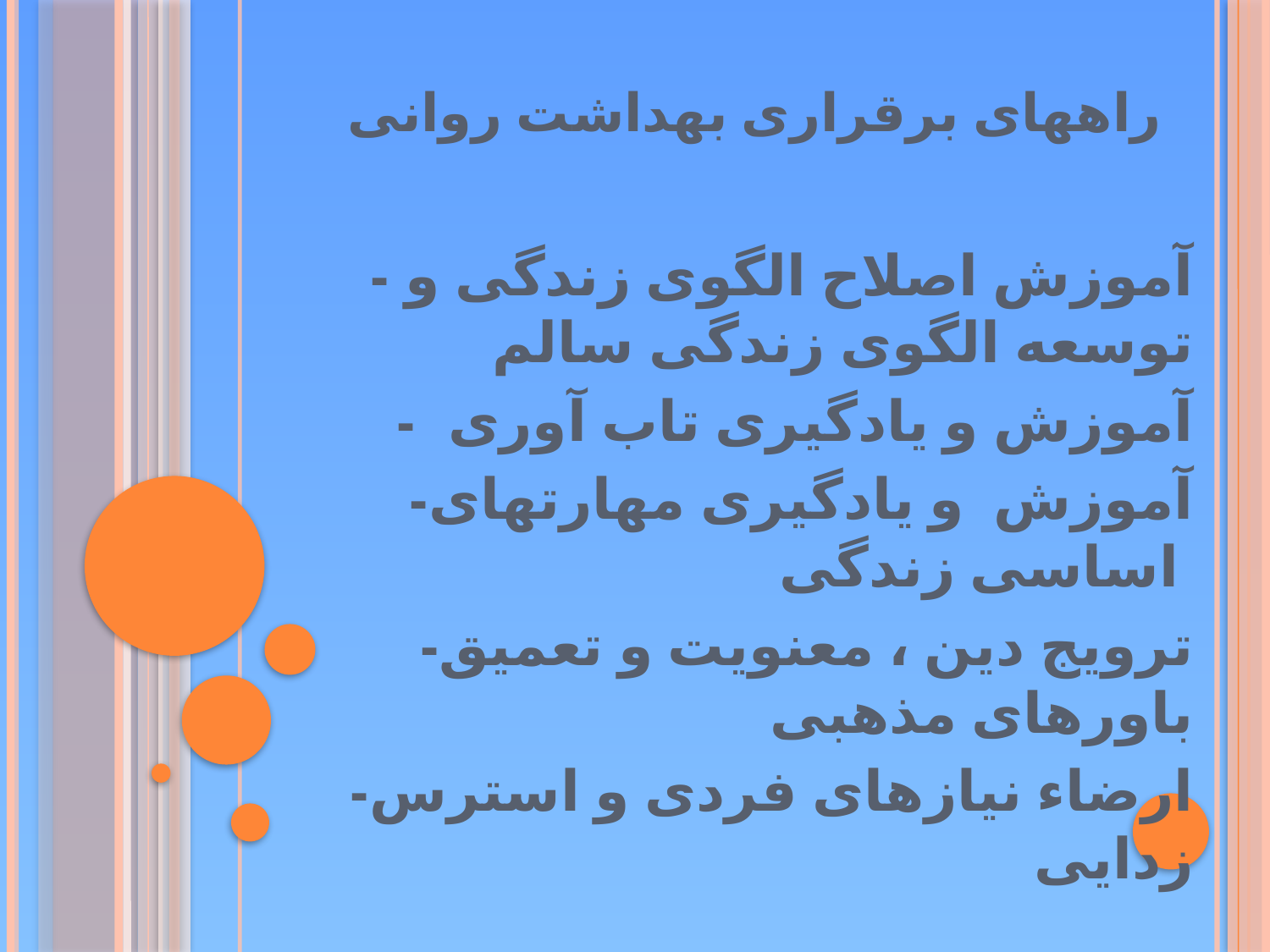

# راههای برقراری بهداشت روانی
- آموزش اصلاح الگوی زندگی و توسعه الگوی زندگی سالم
-  آموزش و یادگیری تاب آوری
-آموزش  و یادگیری مهارتهای اساسی زندگی
-ترویج دین ، معنویت و تعمیق باورهای مذهبی
-ارضاء نیازهای فردی و استرس زدایی